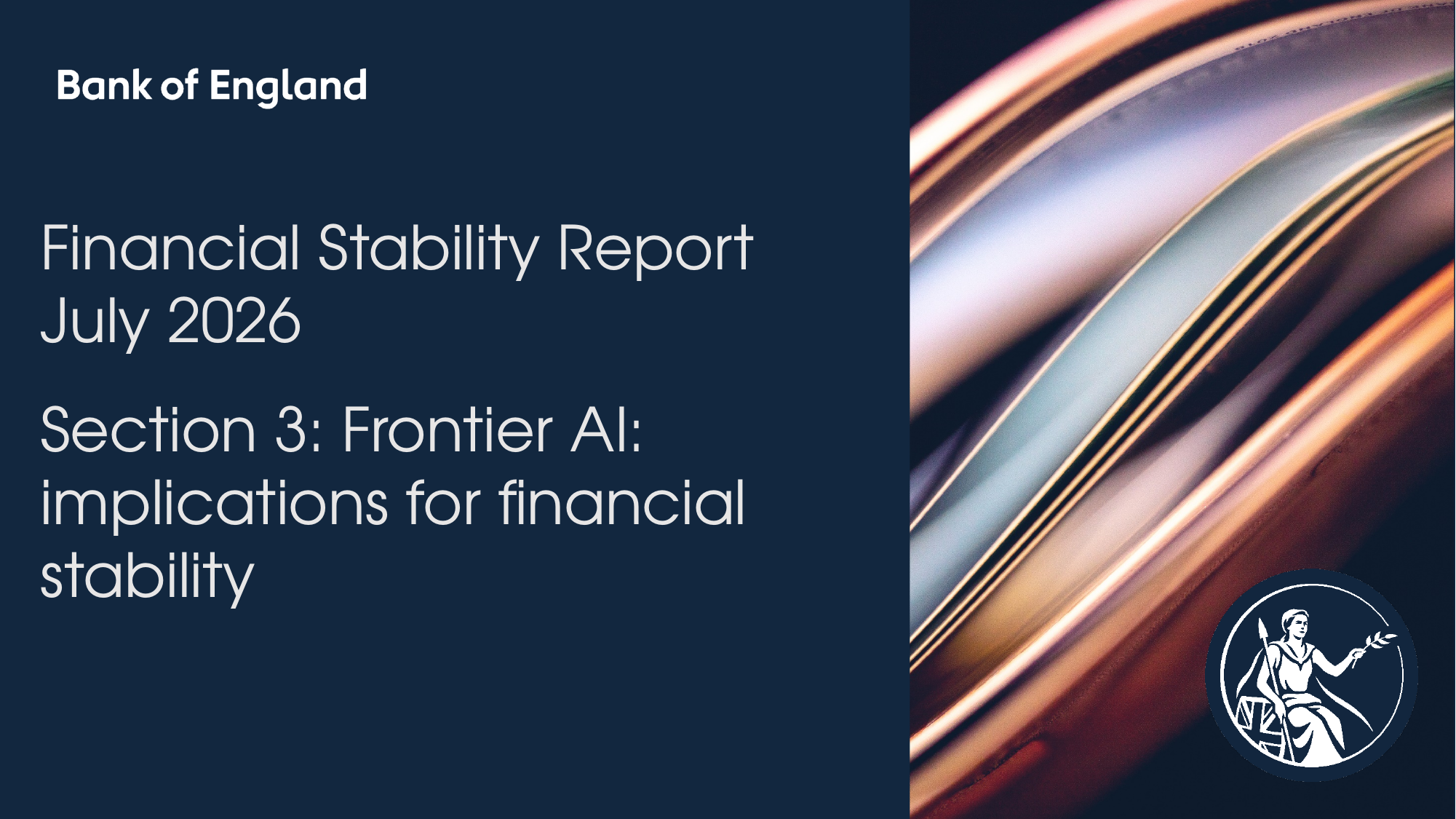

Financial Stability Report
July 2026
Section 3: Frontier AI: implications for financial stability